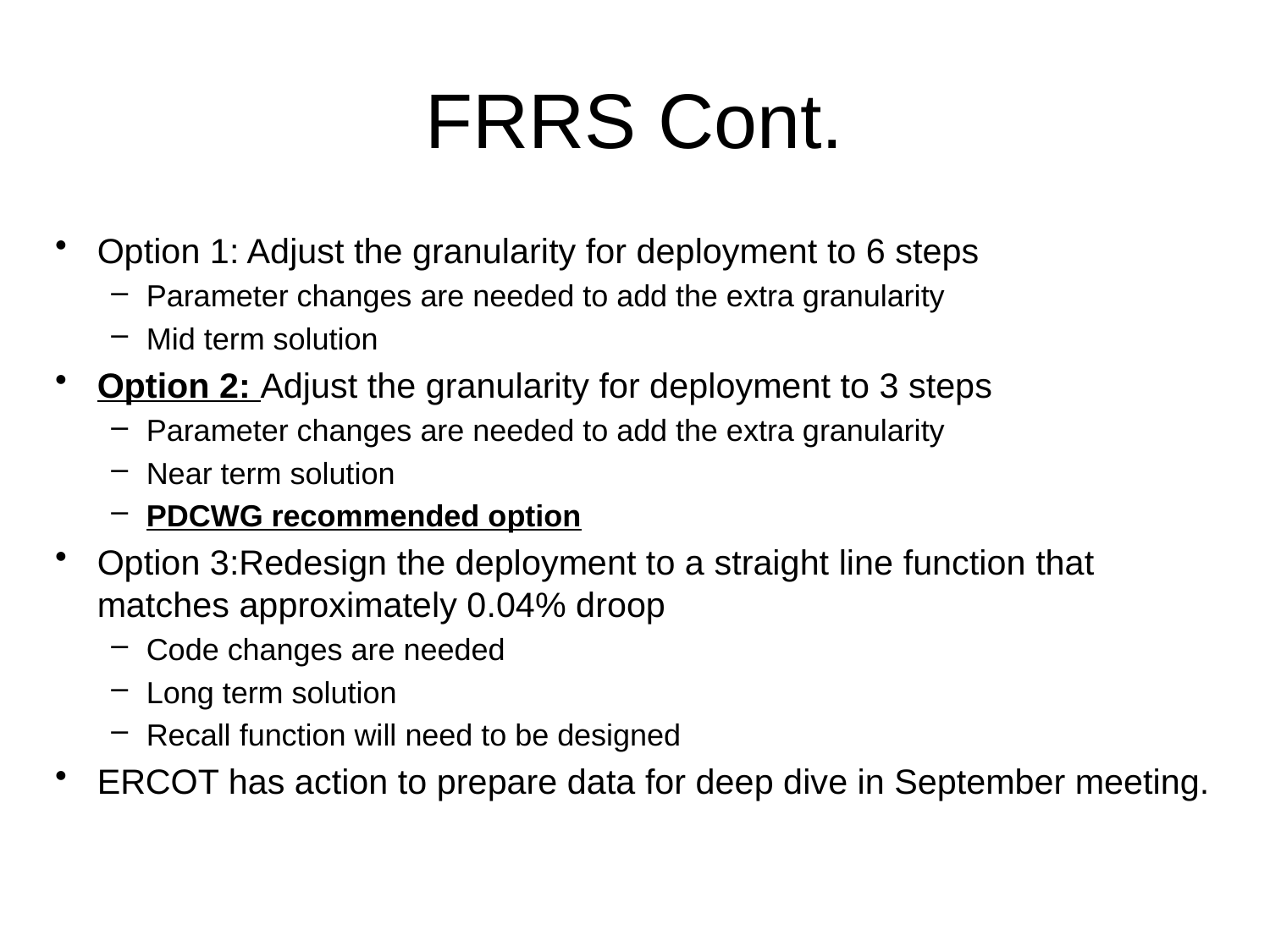

# FRRS Cont.
Option 1: Adjust the granularity for deployment to 6 steps
Parameter changes are needed to add the extra granularity
Mid term solution
Option 2: Adjust the granularity for deployment to 3 steps
Parameter changes are needed to add the extra granularity
Near term solution
PDCWG recommended option
Option 3:Redesign the deployment to a straight line function that matches approximately 0.04% droop
Code changes are needed
Long term solution
Recall function will need to be designed
ERCOT has action to prepare data for deep dive in September meeting.